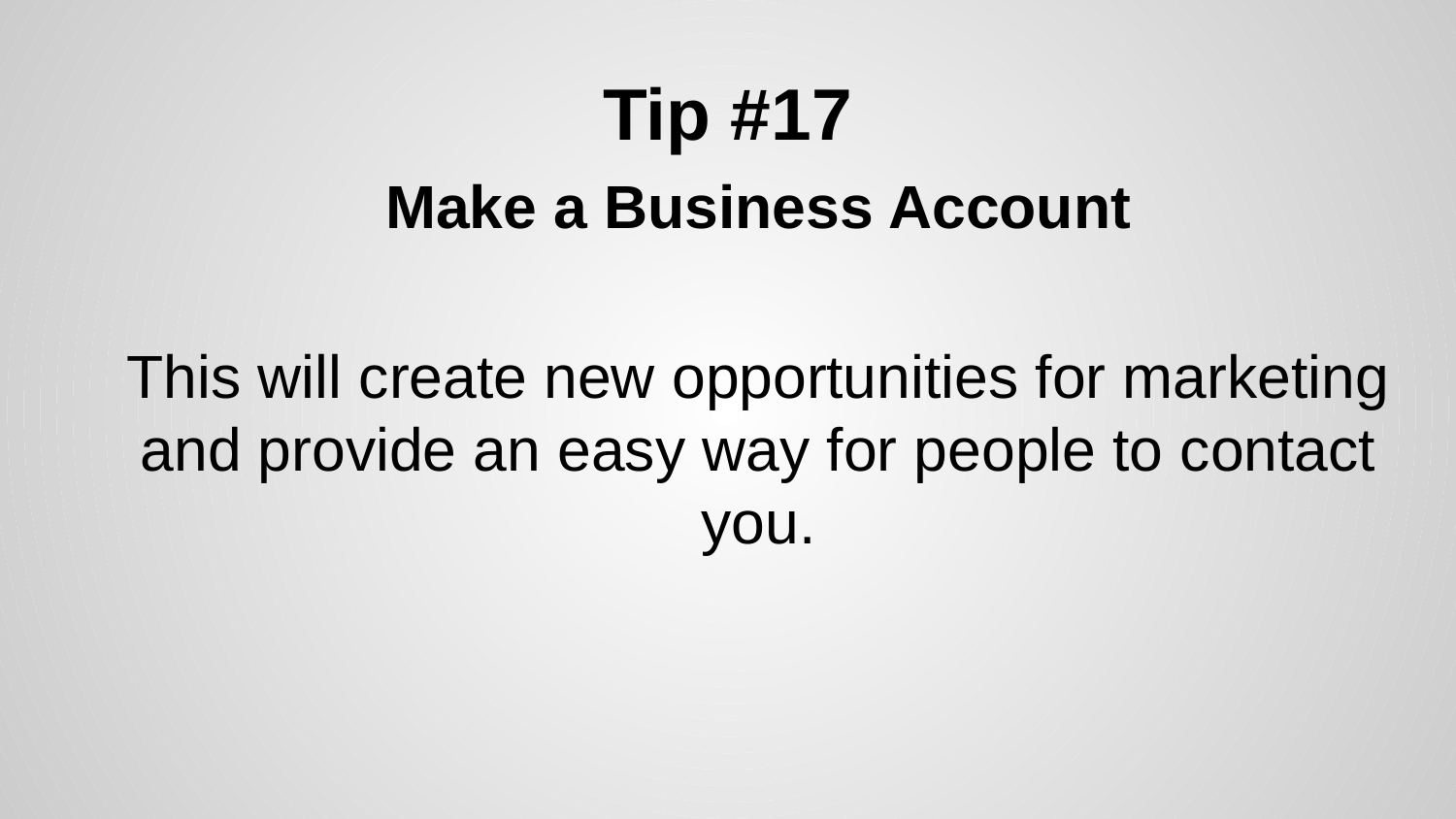

# Tip #17

Make a Business Account

This will create new opportunities for marketing and provide an easy way for people to contact you.